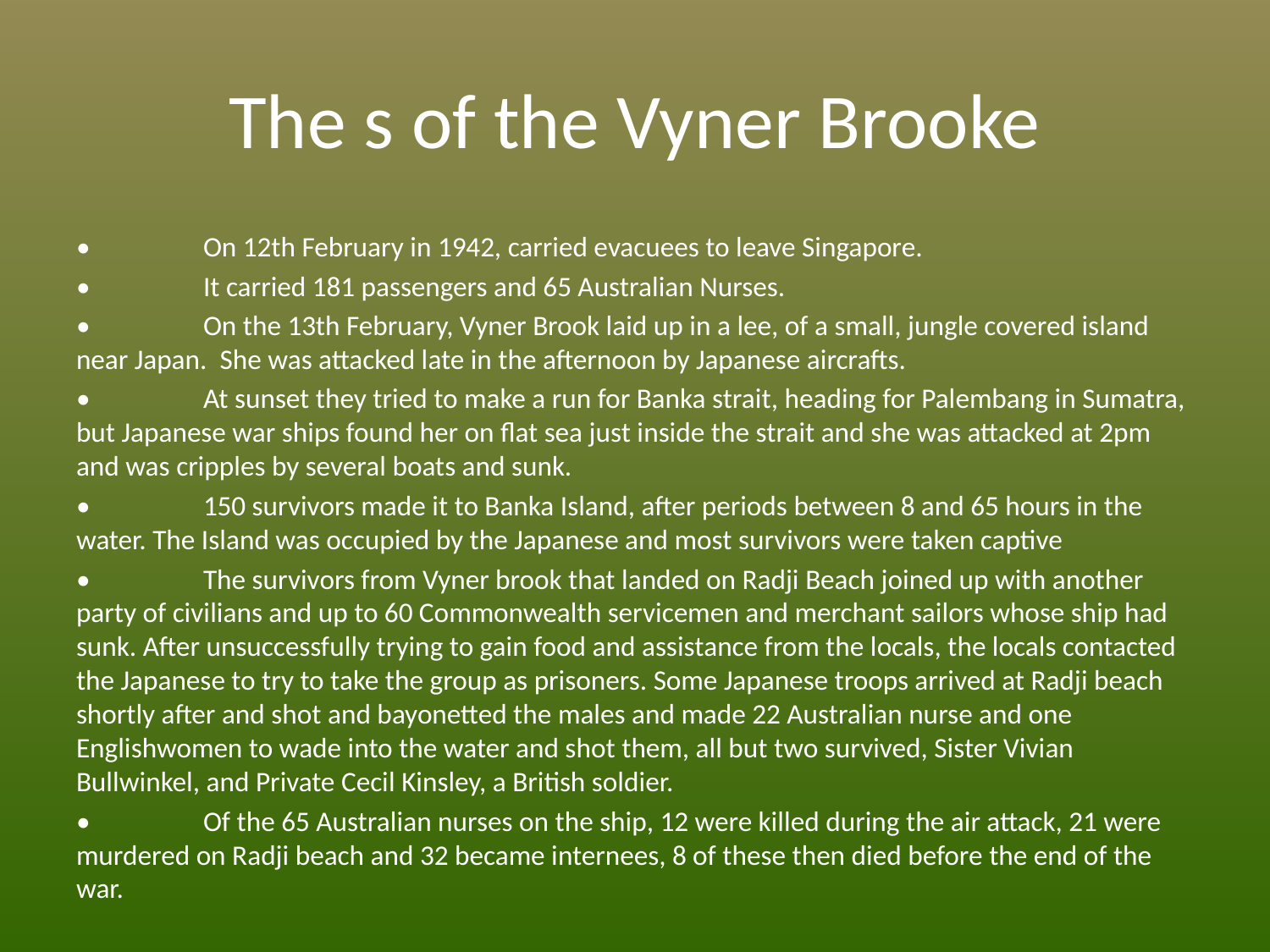

# The s of the Vyner Brooke
•	On 12th February in 1942, carried evacuees to leave Singapore.
•	It carried 181 passengers and 65 Australian Nurses.
•	On the 13th February, Vyner Brook laid up in a lee, of a small, jungle covered island near Japan.  She was attacked late in the afternoon by Japanese aircrafts.
•	At sunset they tried to make a run for Banka strait, heading for Palembang in Sumatra, but Japanese war ships found her on flat sea just inside the strait and she was attacked at 2pm and was cripples by several boats and sunk.
•	150 survivors made it to Banka Island, after periods between 8 and 65 hours in the water. The Island was occupied by the Japanese and most survivors were taken captive
•	The survivors from Vyner brook that landed on Radji Beach joined up with another party of civilians and up to 60 Commonwealth servicemen and merchant sailors whose ship had sunk. After unsuccessfully trying to gain food and assistance from the locals, the locals contacted the Japanese to try to take the group as prisoners. Some Japanese troops arrived at Radji beach shortly after and shot and bayonetted the males and made 22 Australian nurse and one Englishwomen to wade into the water and shot them, all but two survived, Sister Vivian Bullwinkel, and Private Cecil Kinsley, a British soldier.
•	Of the 65 Australian nurses on the ship, 12 were killed during the air attack, 21 were murdered on Radji beach and 32 became internees, 8 of these then died before the end of the war.